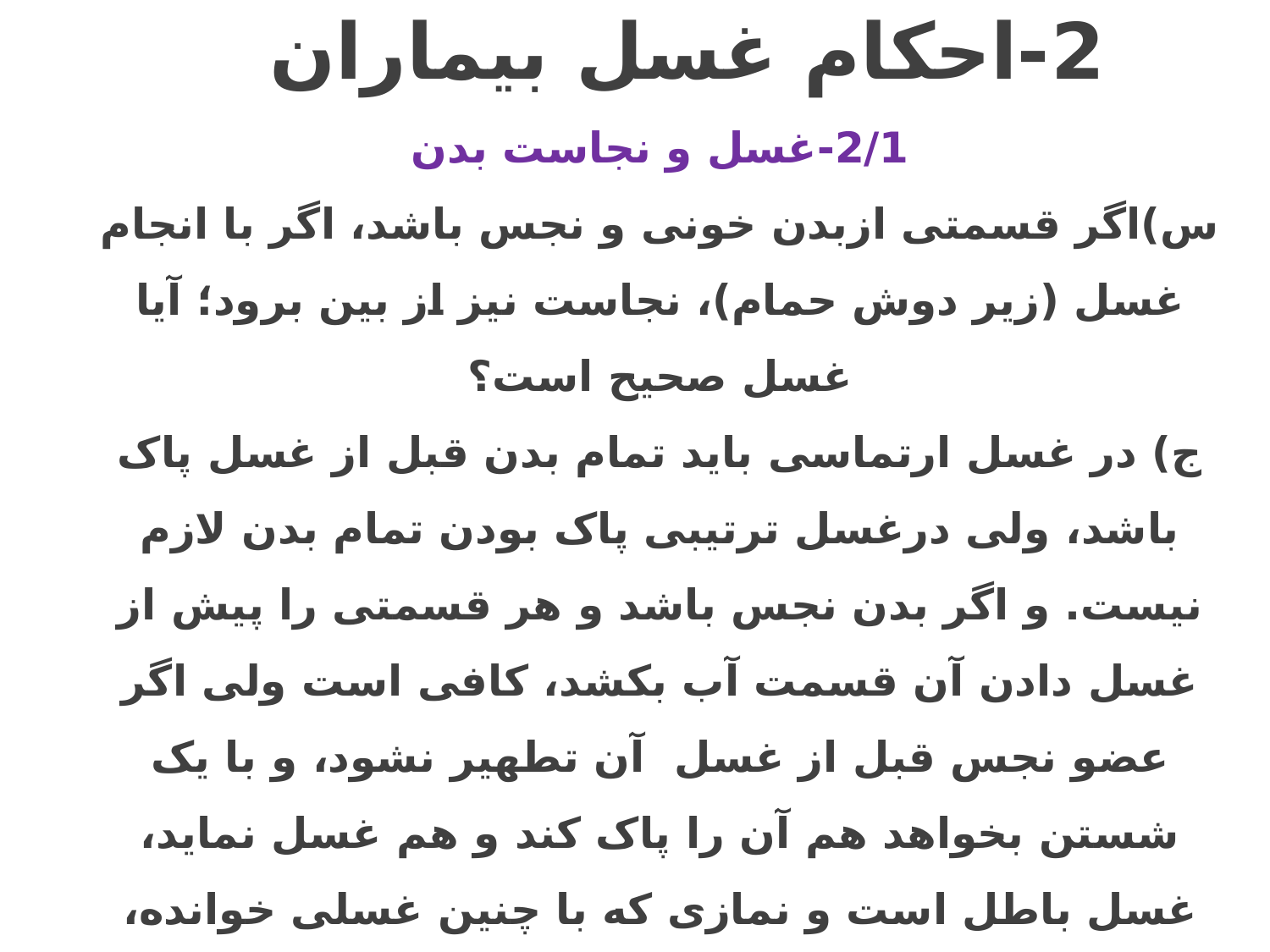

2-احکام غسل بیماران
2/1-غسل و نجاست بدن
س)اگر قسمتی ازبدن خونی و نجس باشد، اگر با انجام غسل (زیر دوش حمام)، نجاست نیز از بین برود؛ آیا غسل صحیح است؟
ج) در غسل ارتماسى باید تمام بدن قبل از غسل پاک باشد، ولى درغسل ترتیبى پاک بودن تمام بدن لازم نیست. و اگر بدن نجس باشد و هر قسمتى را پیش از غسل دادن آن قسمت آب بکشد، کافى است ولى اگر عضو نجس قبل از غسل  آن تطهیر نشود، و با یک شستن بخواهد هم آن را پاک کند و هم غسل نماید، غسل باطل است و نمازى که با چنین غسلى خوانده، باطل و قضاى آن واجب است.